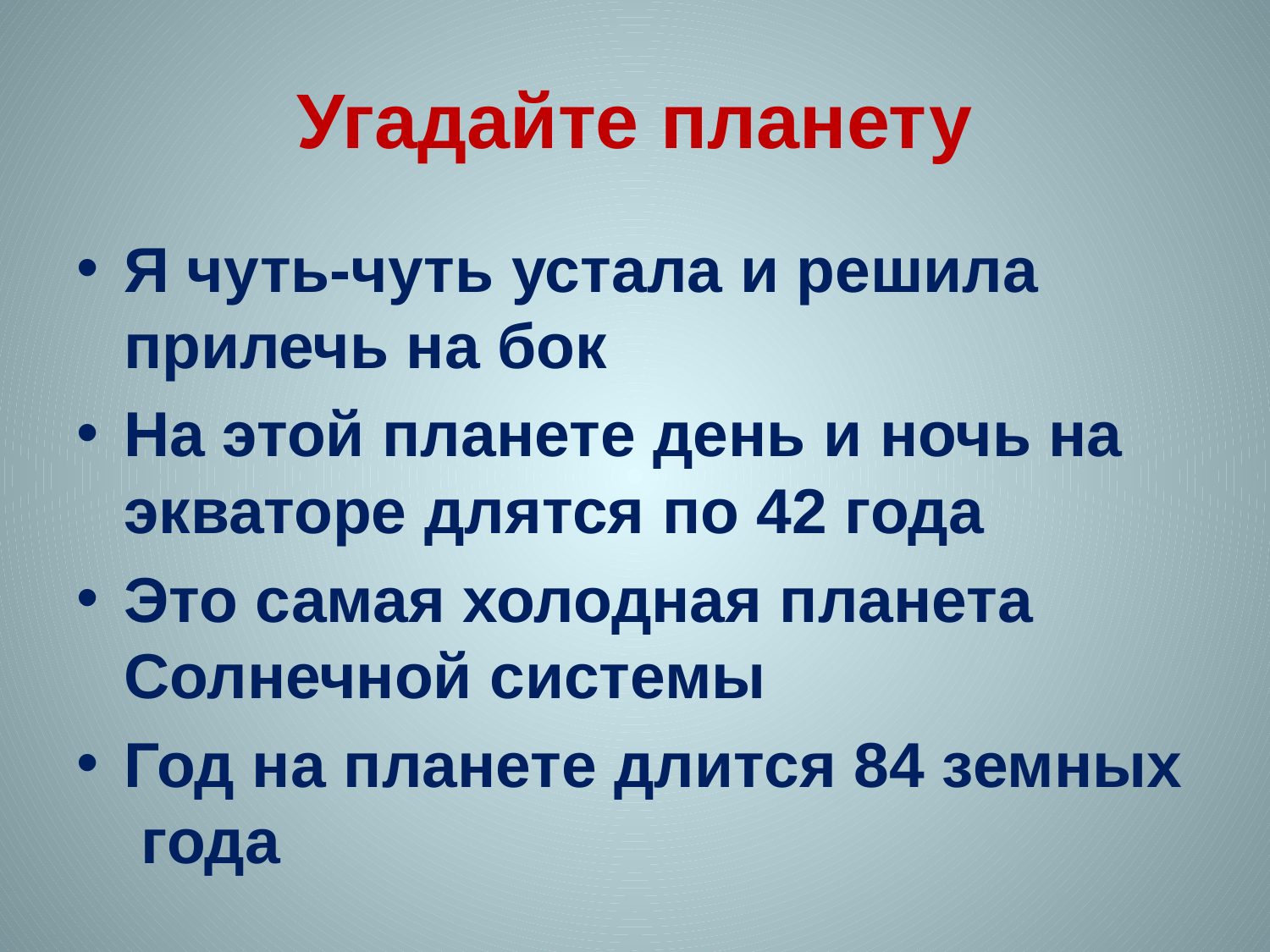

# Угадайте планету
Я чуть-чуть устала и решила прилечь на бок
На этой планете день и ночь на экваторе длятся по 42 года
Это самая холодная планета Солнечной системы
Год на планете длится 84 земных  года